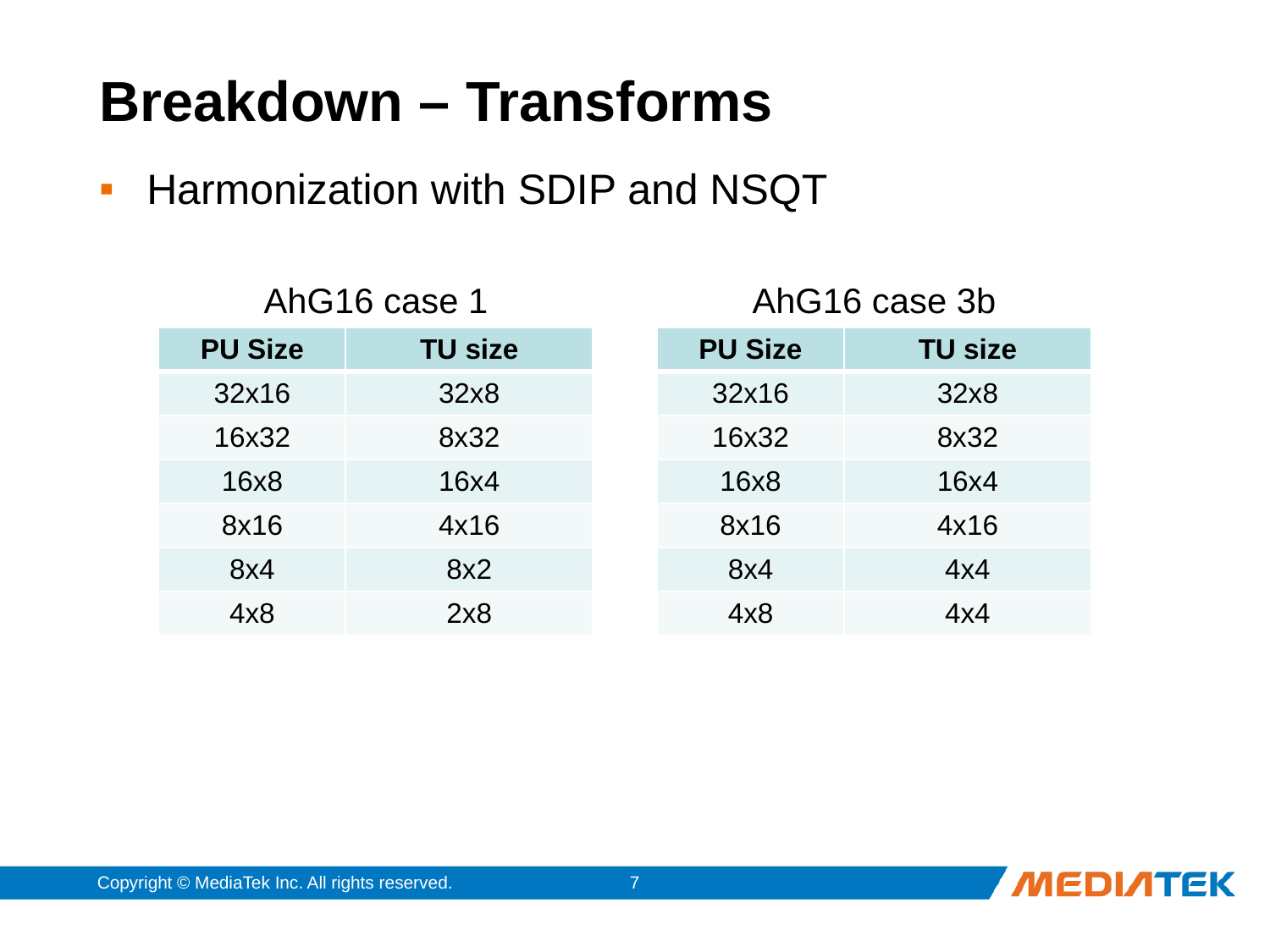

# Breakdown – Transforms
Harmonization with SDIP and NSQT
AhG16 case 1
AhG16 case 3b
| PU Size | TU size |
| --- | --- |
| 32x16 | 32x8 |
| 16x32 | 8x32 |
| 16x8 | 16x4 |
| 8x16 | 4x16 |
| 8x4 | 8x2 |
| 4x8 | 2x8 |
| PU Size | TU size |
| --- | --- |
| 32x16 | 32x8 |
| 16x32 | 8x32 |
| 16x8 | 16x4 |
| 8x16 | 4x16 |
| 8x4 | 4x4 |
| 4x8 | 4x4 |
Copyright © MediaTek Inc. All rights reserved.
7